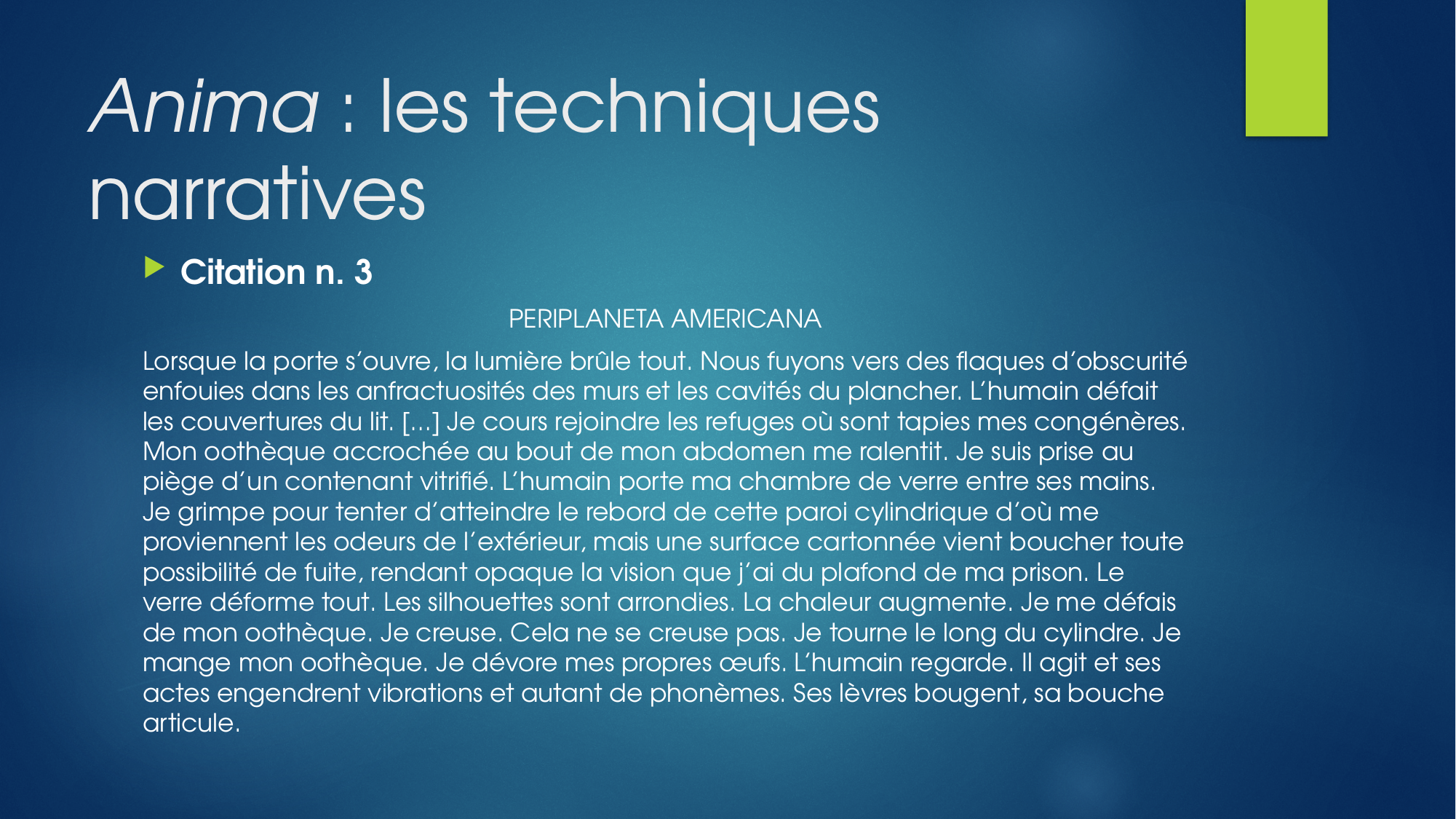

# Anima : les techniques narratives
Citation n. 3
PERIPLANETA AMERICANA
Lorsque la porte s’ouvre, la lumière brûle tout. Nous fuyons vers des flaques d’obscurité enfouies dans les anfractuosités des murs et les cavités du plancher. L’humain défait les couvertures du lit. […] Je cours rejoindre les refuges où sont tapies mes congénères. Mon oothèque accrochée au bout de mon abdomen me ralentit. Je suis prise au piège d’un contenant vitrifié. L’humain porte ma chambre de verre entre ses mains. Je grimpe pour tenter d’atteindre le rebord de cette paroi cylindrique d’où me proviennent les odeurs de l’extérieur, mais une surface cartonnée vient boucher toute possibilité de fuite, rendant opaque la vision que j’ai du plafond de ma prison. Le verre déforme tout. Les silhouettes sont arrondies. La chaleur augmente. Je me défais de mon oothèque. Je creuse. Cela ne se creuse pas. Je tourne le long du cylindre. Je mange mon oothèque. Je dévore mes propres œufs. L’humain regarde. Il agit et ses actes engendrent vibrations et autant de phonèmes. Ses lèvres bougent, sa bouche articule.